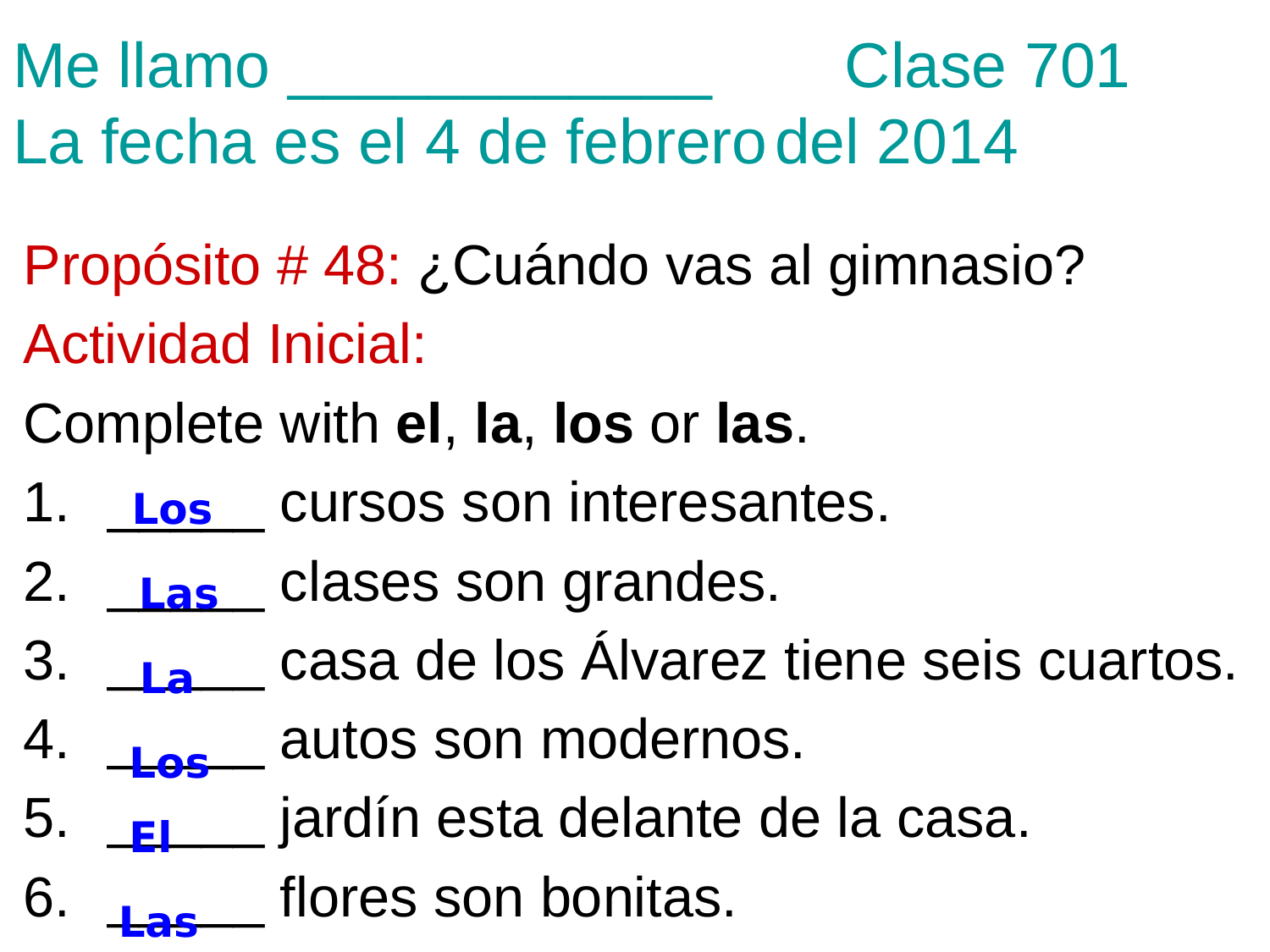

# Me llamo ____________	    Clase 701 La fecha es el 4 de febrero	del 2014
Propósito # 48: ¿Cuándo vas al gimnasio?
Actividad Inicial:
Complete with el, la, los or las.
_____ cursos son interesantes.
_____ clases son grandes.
_____ casa de los Álvarez tiene seis cuartos.
_____ autos son modernos.
_____ jardín esta delante de la casa.
_____ flores son bonitas.
Los
Las
La
Los
El
Las